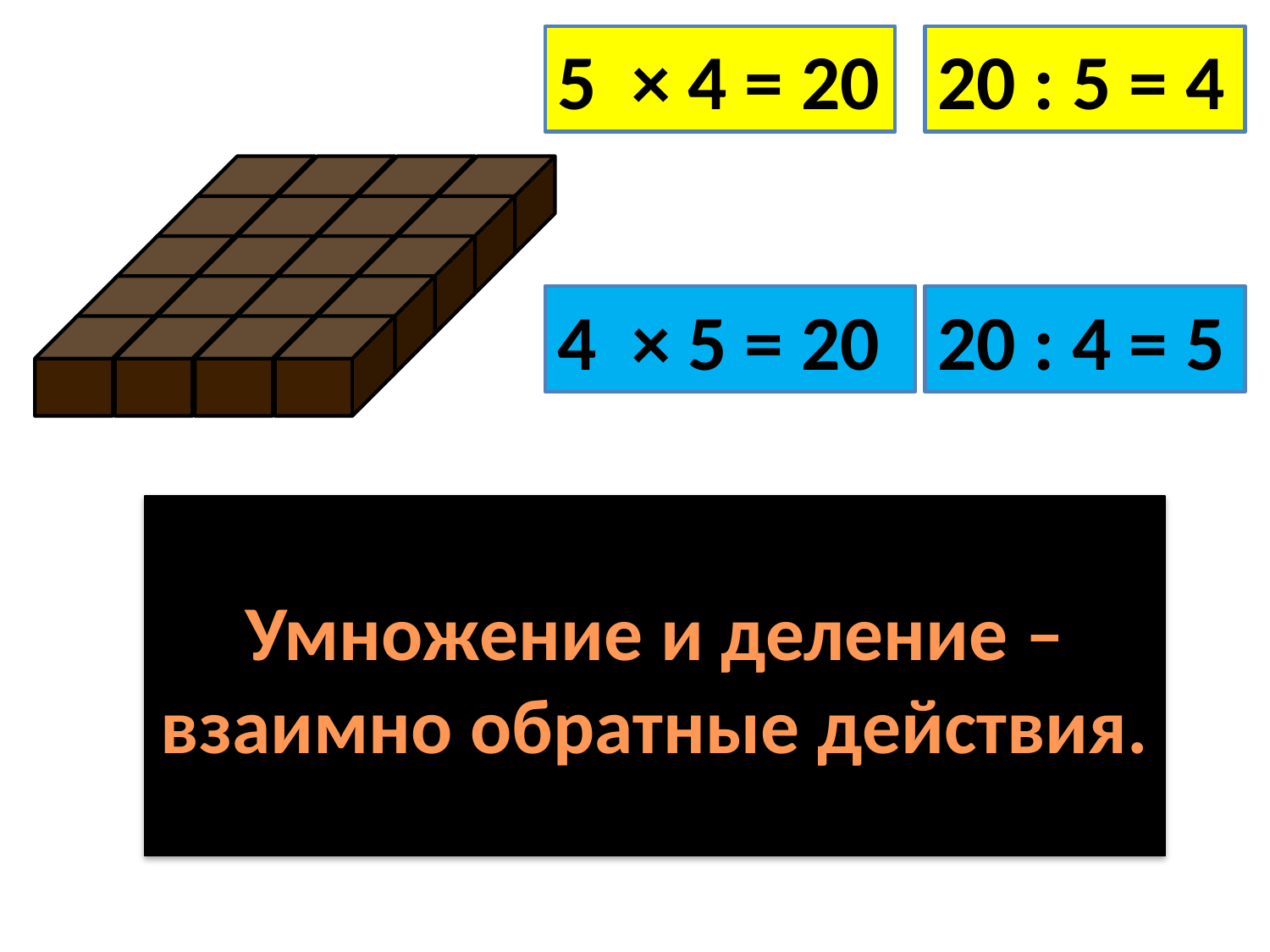

5  × 4 = 20
20 : 5 = 4

4  × 5 = 20
20 : 4 = 5

# Умножение и деление – взаимно обратные действия.